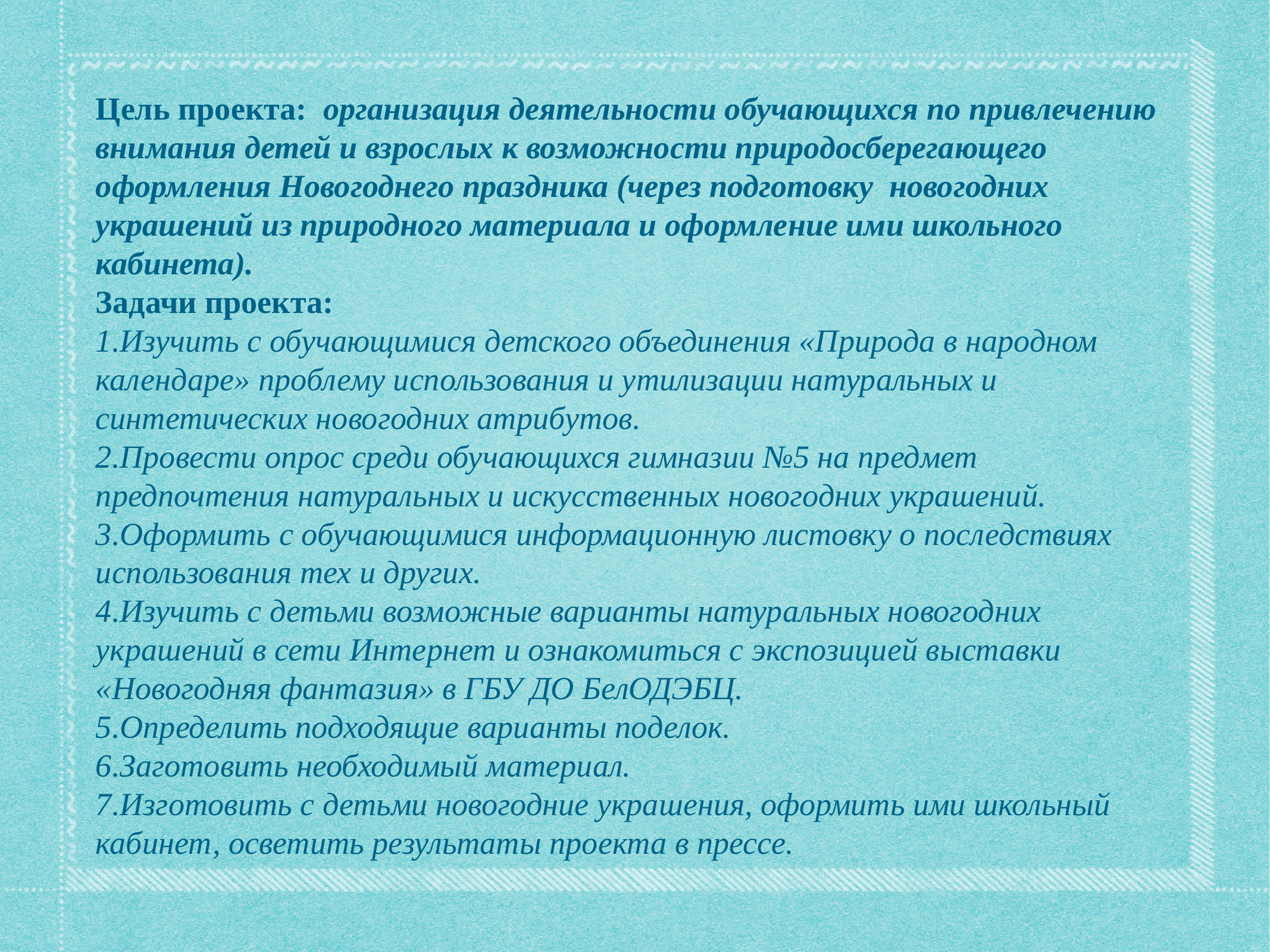

Цель проекта:  организация деятельности обучающихся по привлечению внимания детей и взрослых к возможности природосберегающего оформления Новогоднего праздника (через подготовку  новогодних украшений из природного материала и оформление ими школьного кабинета).
Задачи проекта:
1.Изучить с обучающимися детского объединения «Природа в народном календаре» проблему использования и утилизации натуральных и синтетических новогодних атрибутов.
2.Провести опрос среди обучающихся гимназии №5 на предмет предпочтения натуральных и искусственных новогодних украшений.
3.Оформить с обучающимися информационную листовку о последствиях использования тех и других.
4.Изучить с детьми возможные варианты натуральных новогодних украшений в сети Интернет и ознакомиться с экспозицией выставки «Новогодняя фантазия» в ГБУ ДО БелОДЭБЦ.
5.Определить подходящие варианты поделок.
6.Заготовить необходимый материал.
7.Изготовить с детьми новогодние украшения, оформить ими школьный кабинет, осветить результаты проекта в прессе.